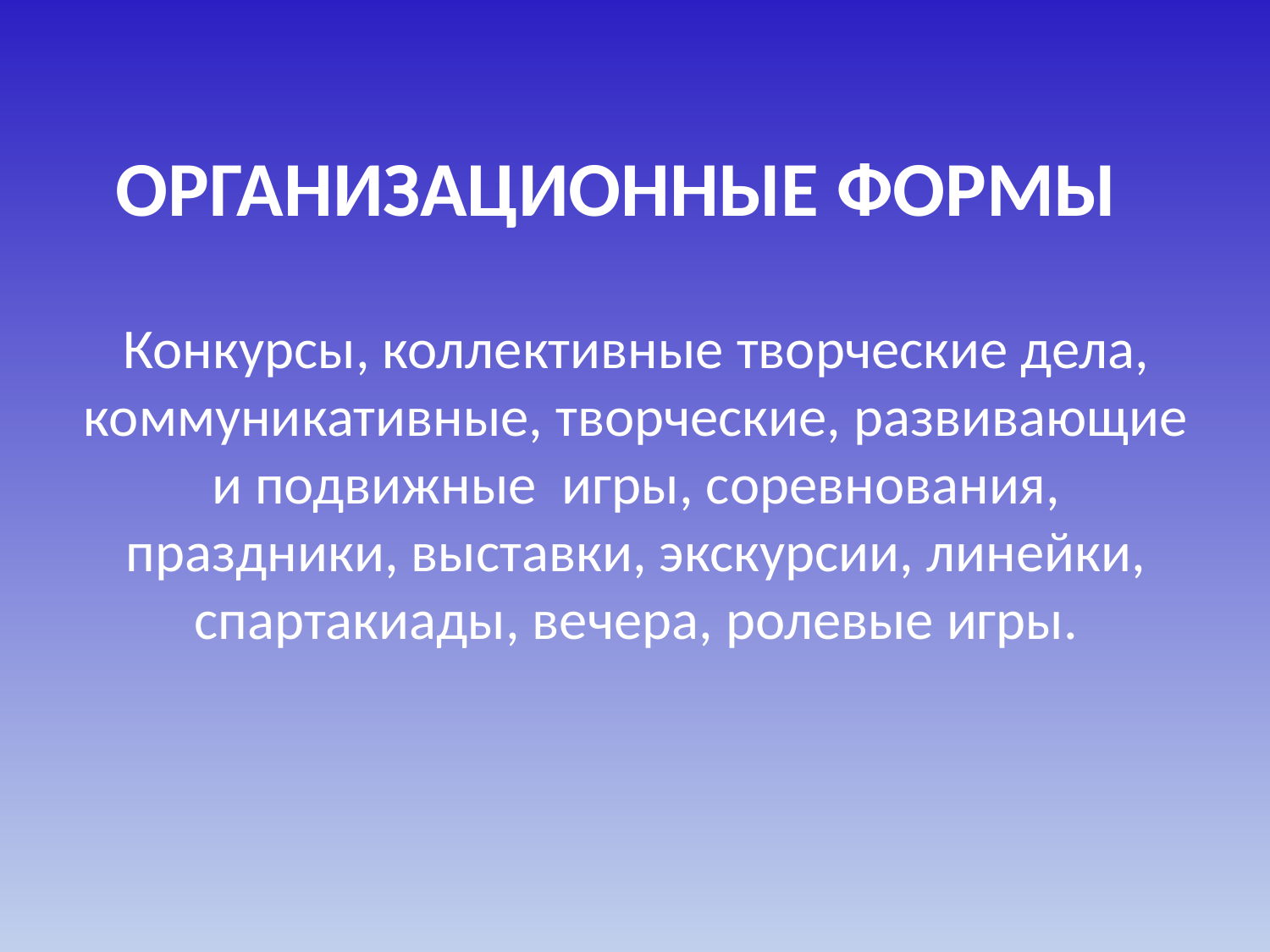

# ОРГАНИЗАЦИОННЫЕ ФОРМЫ
Конкурсы, коллективные творческие дела, коммуникативные, творческие, развивающие и подвижные  игры, соревнования, праздники, выставки, экскурсии, линейки, спартакиады, вечера, ролевые игры.